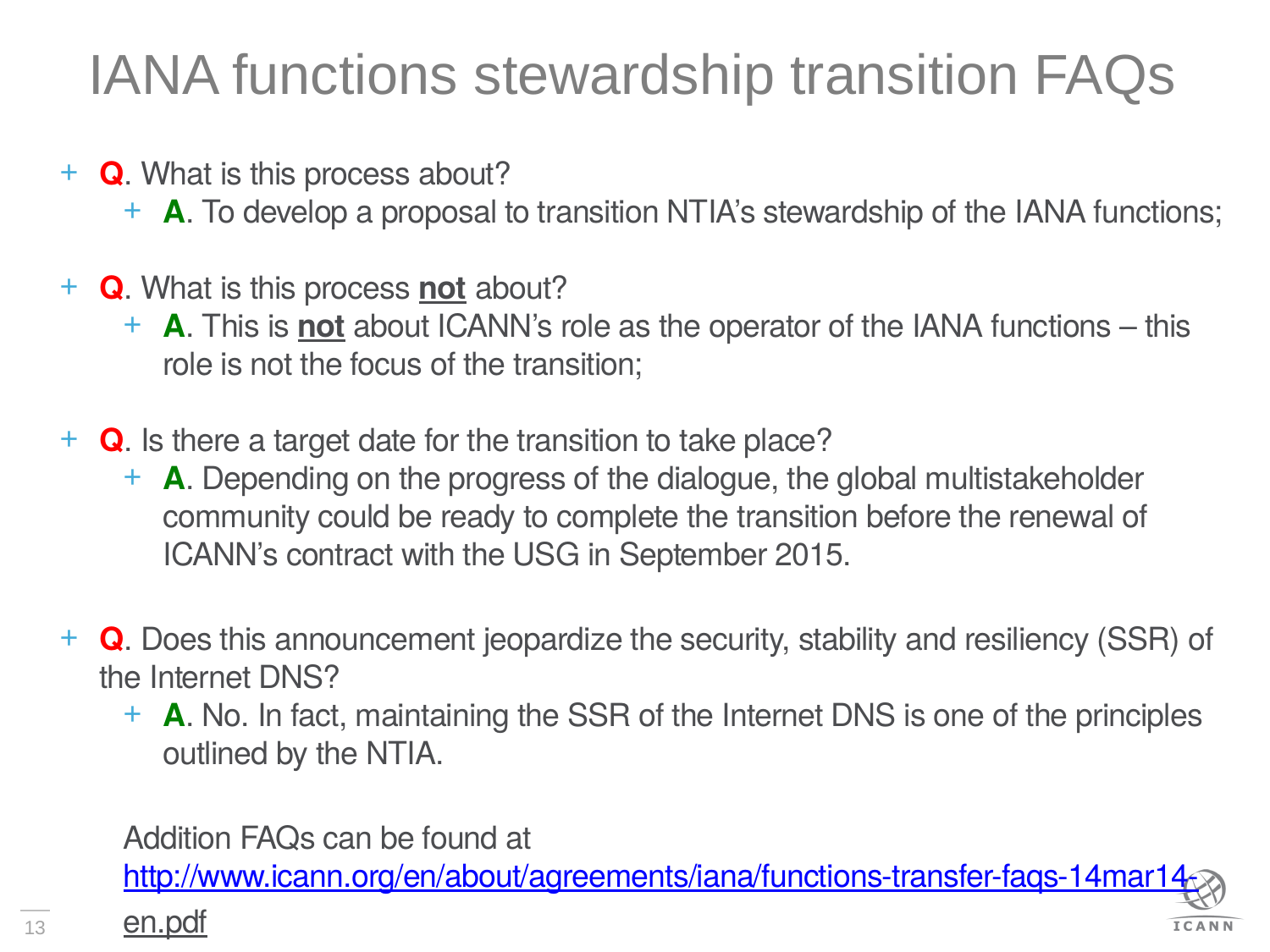

# IANA functions stewardship transition FAQs

Q. What is this process about?
A. To develop a proposal to transition NTIA’s stewardship of the IANA functions;
Q. What is this process not about?
A. This is not about ICANN’s role as the operator of the IANA functions – this role is not the focus of the transition;
Q. Is there a target date for the transition to take place?
A. Depending on the progress of the dialogue, the global multistakeholder community could be ready to complete the transition before the renewal of ICANN’s contract with the USG in September 2015.
Q. Does this announcement jeopardize the security, stability and resiliency (SSR) of 	the Internet DNS?
A. No. In fact, maintaining the SSR of the Internet DNS is one of the principles outlined by the NTIA.
Addition FAQs can be found at http://www.icann.org/en/about/agreements/iana/functions-transfer-faqs-14mar14-en.pdf